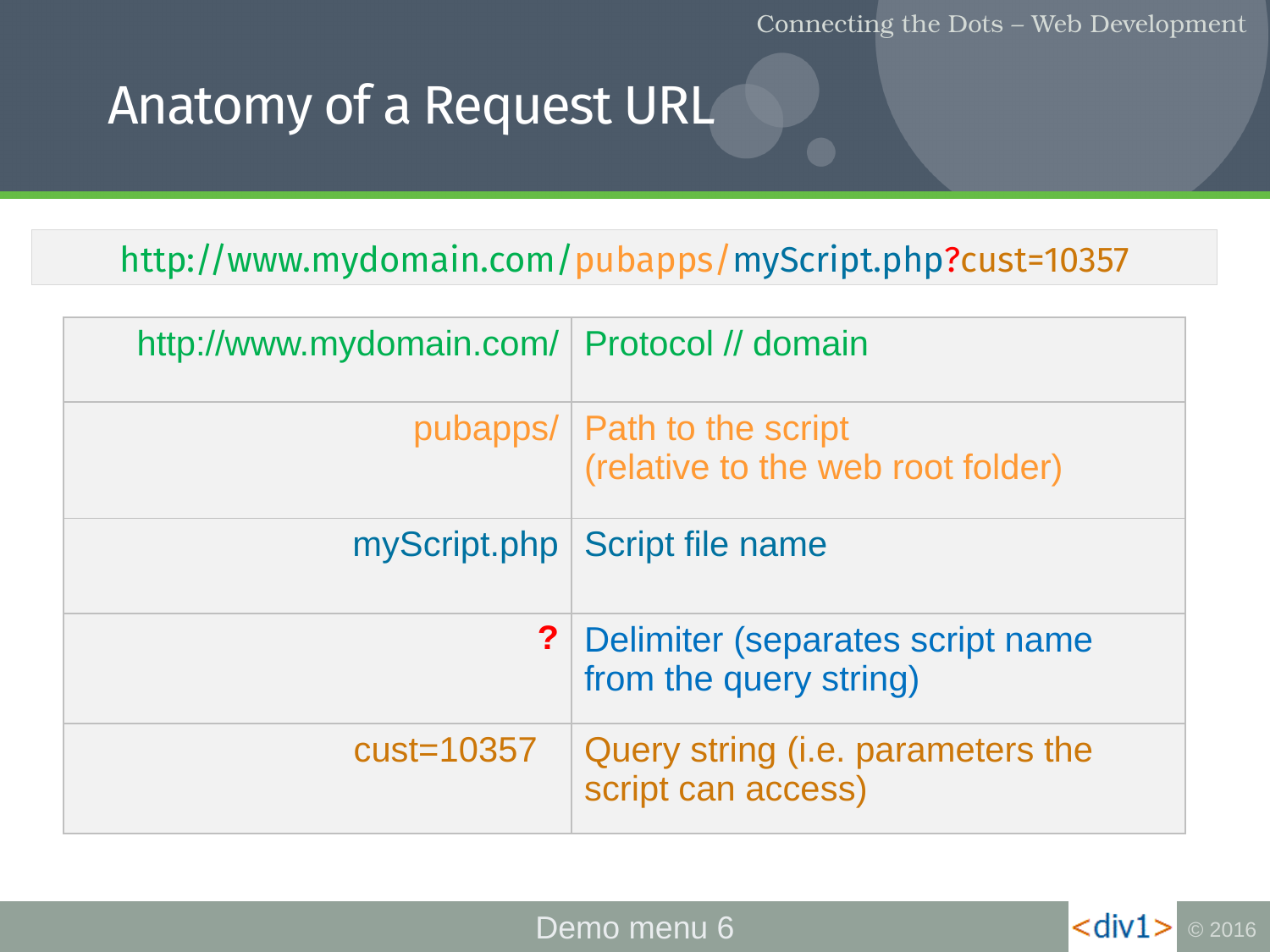

Anatomy of a Request URL
http://www.mydomain.com/pubapps/myScript.php?cust=10357
| http://www.mydomain.com/ | Protocol // domain |
| --- | --- |
| pubapps/ | Path to the script (relative to the web root folder) |
| myScript.php | Script file name |
| ? | Delimiter (separates script name from the query string) |
| cust=10357 | Query string (i.e. parameters the script can access) |
Demo menu 6